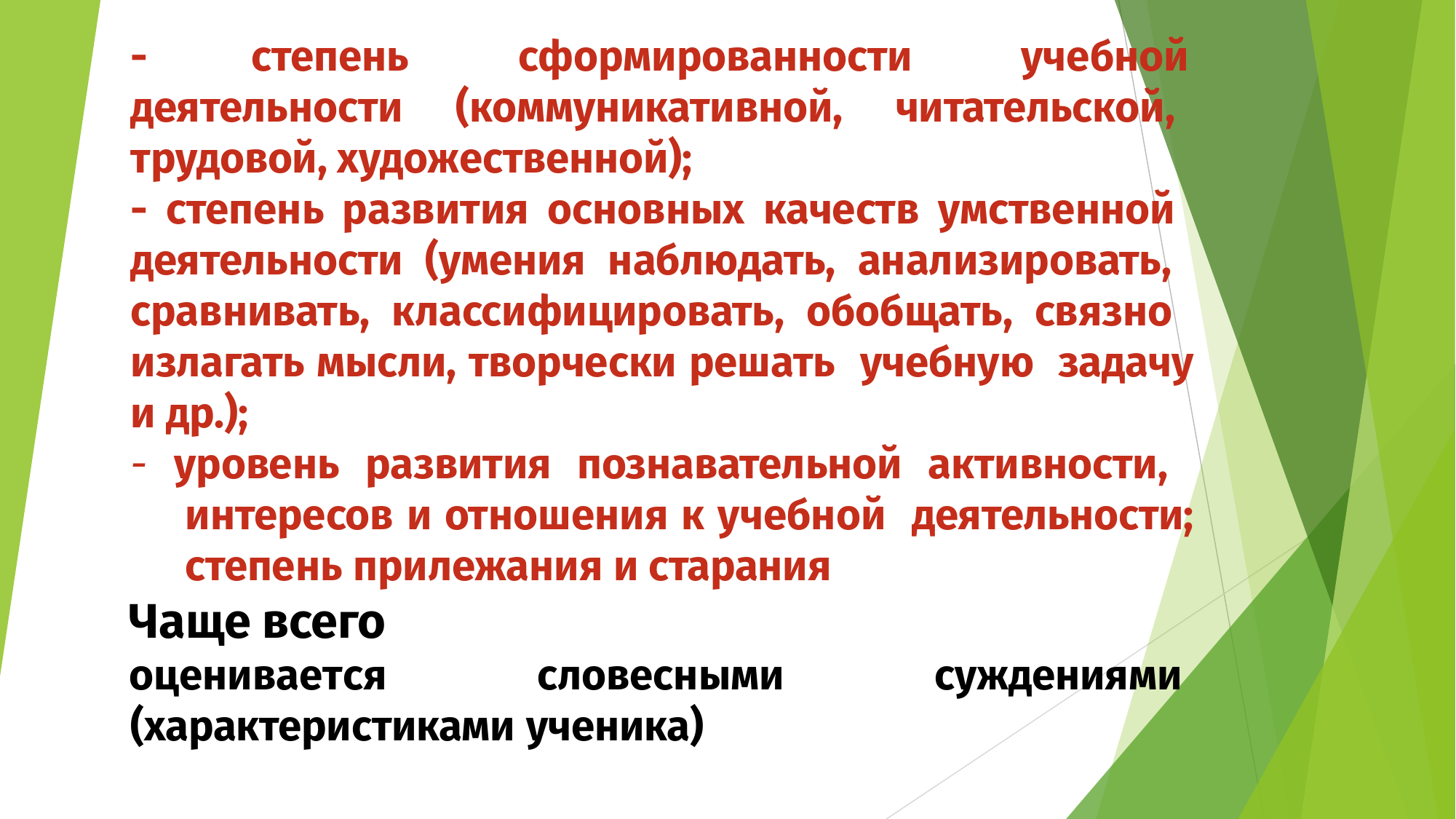

-	степень
деятельности	(коммуникативной,
сформированности
учебной
читательской,
трудовой, художественной);
- степень развития основных качеств умственной  деятельности (умения наблюдать, анализировать,  сравнивать, классифицировать, обобщать, связно  излагать мысли, творчески решать учебную  задачу и др.);
- уровень развития познавательной активности,  интересов и отношения к учебной  деятельности; степень прилежания и старания
Чаще всего
оценивается	словесными	суждениями  (характеристиками ученика)